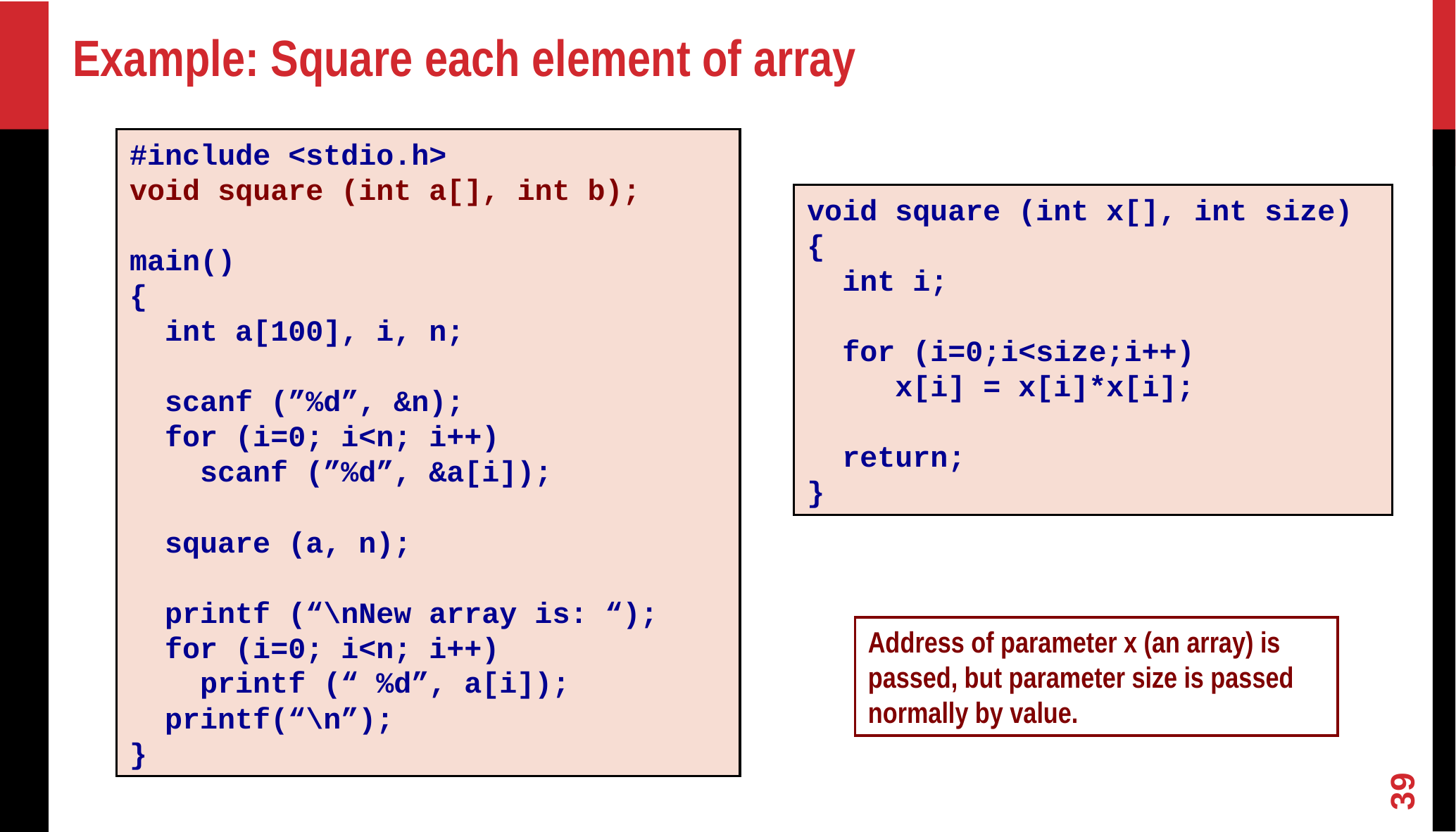

# Example: Square each element of array
#include <stdio.h>
void square (int a[], int b);

main()
{
  int a[100], i, n;

  scanf (”%d”, &n);
  for (i=0; i<n; i++)
    scanf (”%d”, &a[i]);

  square (a, n);

  printf (“\nNew array is: “);
  for (i=0; i<n; i++)
    printf (“ %d”, a[i]);
  printf(“\n”);
}
void square (int x[], int size)
{
  int i;

  for (i=0;i<size;i++)
     x[i] = x[i]*x[i];

  return;
}
Address of parameter x (an array) is passed, but parameter size is passed normally by value.
39